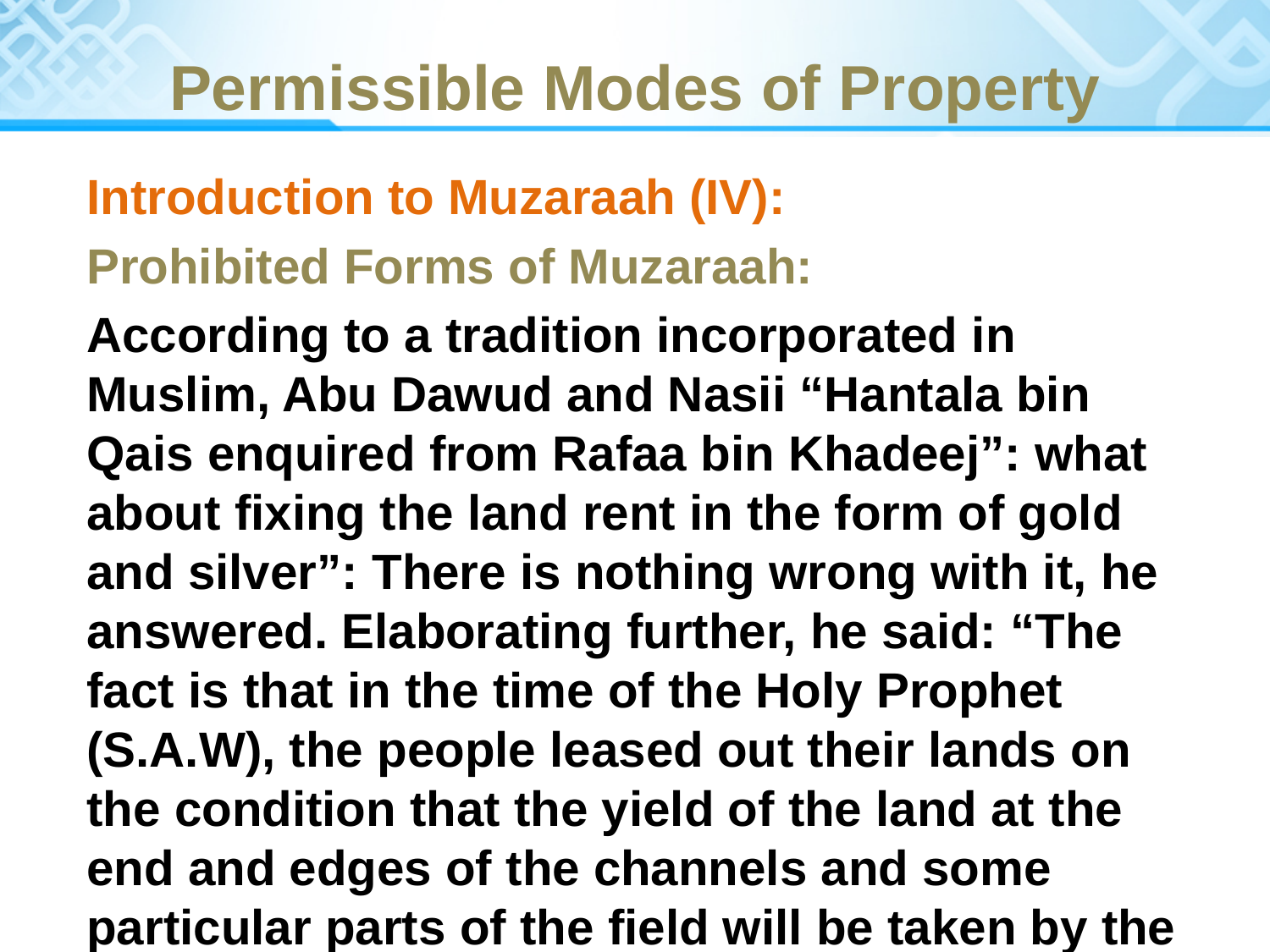

# Permissible Modes of Property

Introduction to Muzaraah (IV):
Prohibited Forms of Muzaraah:
According to a tradition incorporated in Muslim, Abu Dawud and Nasii “Hantala bin Qais enquired from Rafaa bin Khadeej”: what about fixing the land rent in the form of gold and silver”: There is nothing wrong with it, he answered. Elaborating further, he said: “The fact is that in the time of the Holy Prophet (S.A.W), the people leased out their lands on the condition that the yield of the land at the end and edges of the channels and some particular parts of the field will be taken by the owner --------------------------------------------------------------(cont)